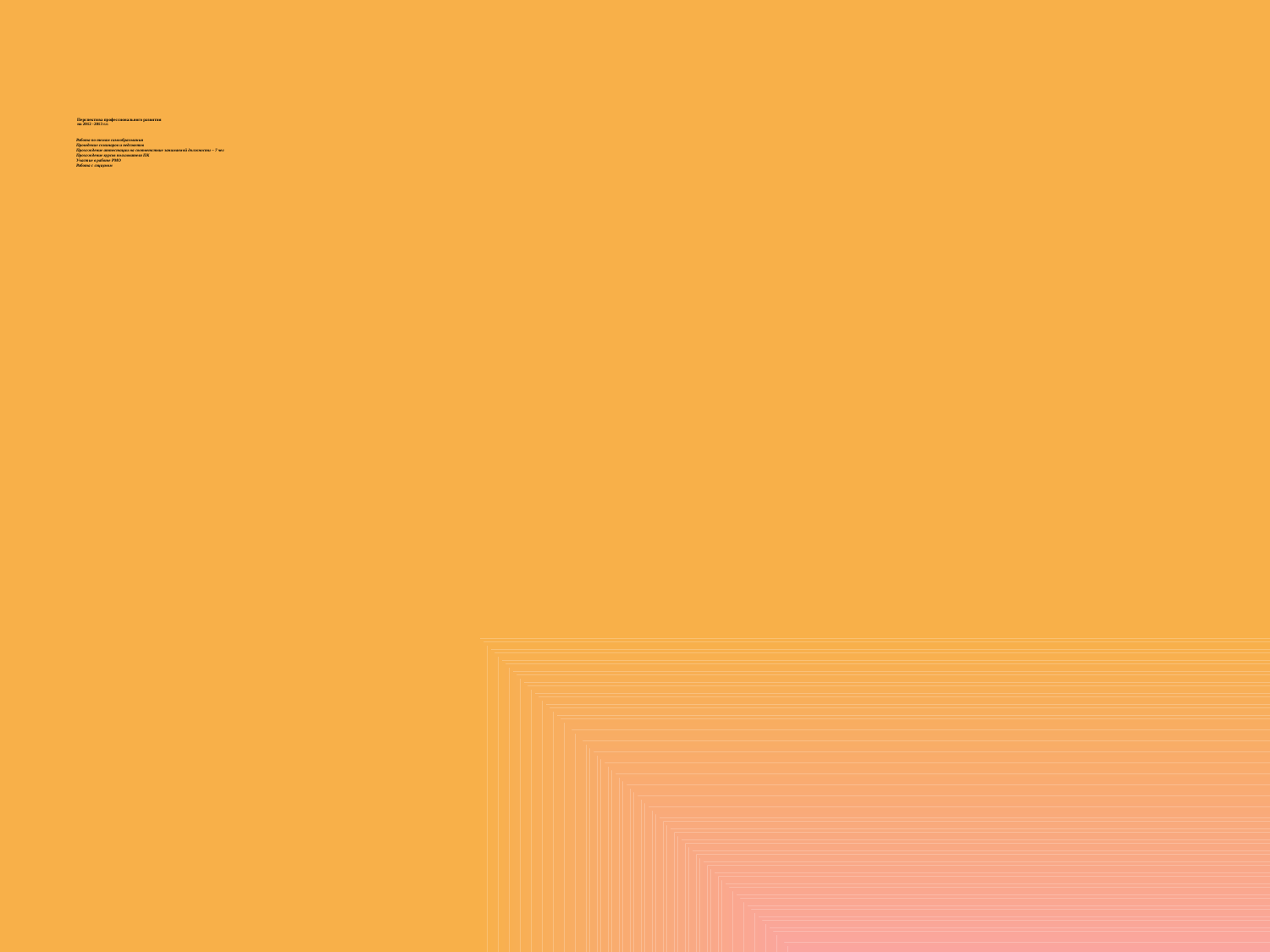

# Перспектива профессионального развития на 2012 -2013 г.г. Работа по темам самообразования Проведение семинаров и педсоветов Прохождение аттестации на соответствие занимаемой должности – 7 чел Прохождение курсов пользователя ПК Участие в работе РМО Работа с социумом